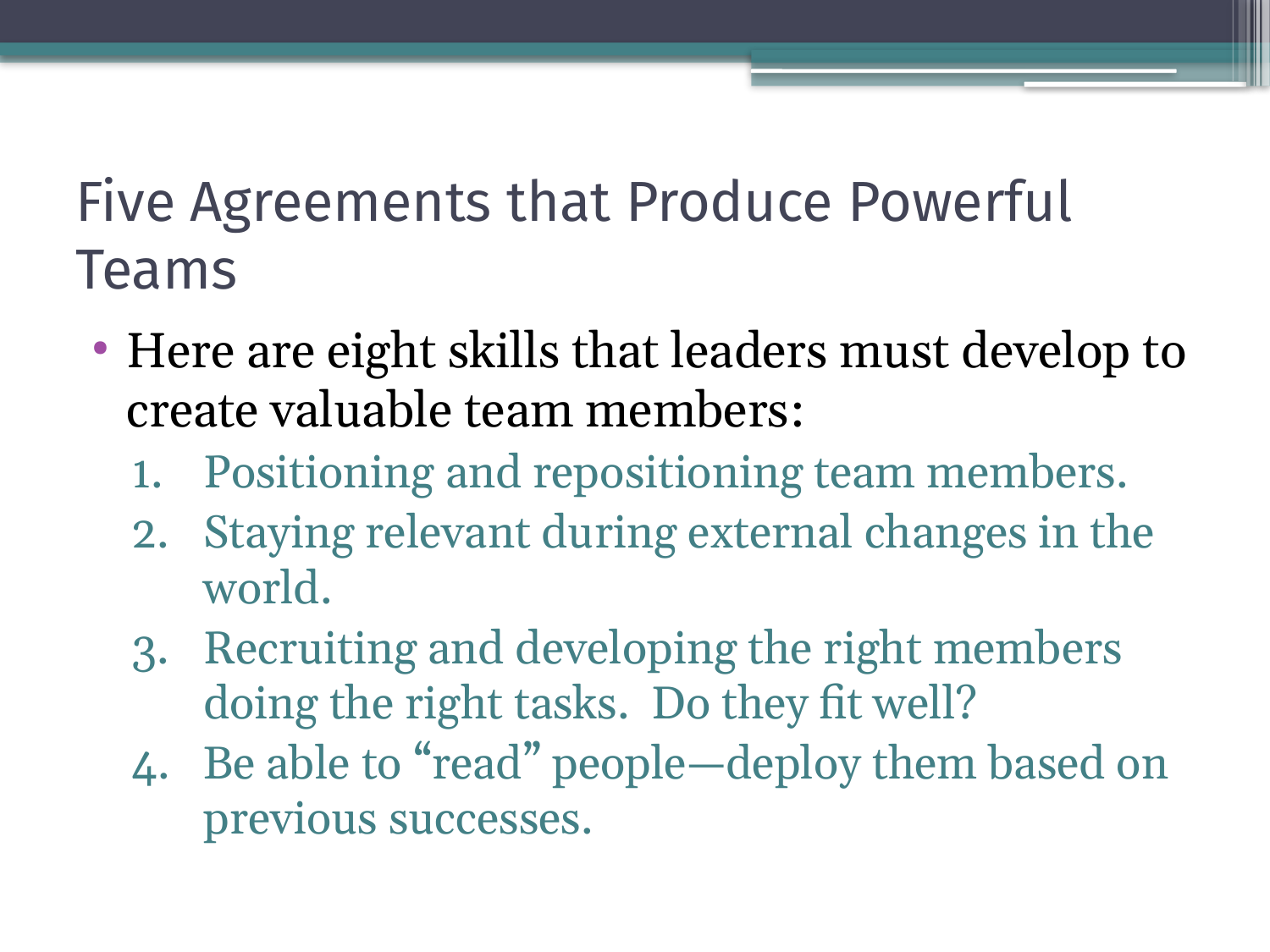

# Five Agreements that Produce Powerful Teams
Here are eight skills that leaders must develop to create valuable team members:
Positioning and repositioning team members.
Staying relevant during external changes in the world.
Recruiting and developing the right members doing the right tasks.  Do they fit well?
Be able to “read” people—deploy them based on previous successes.